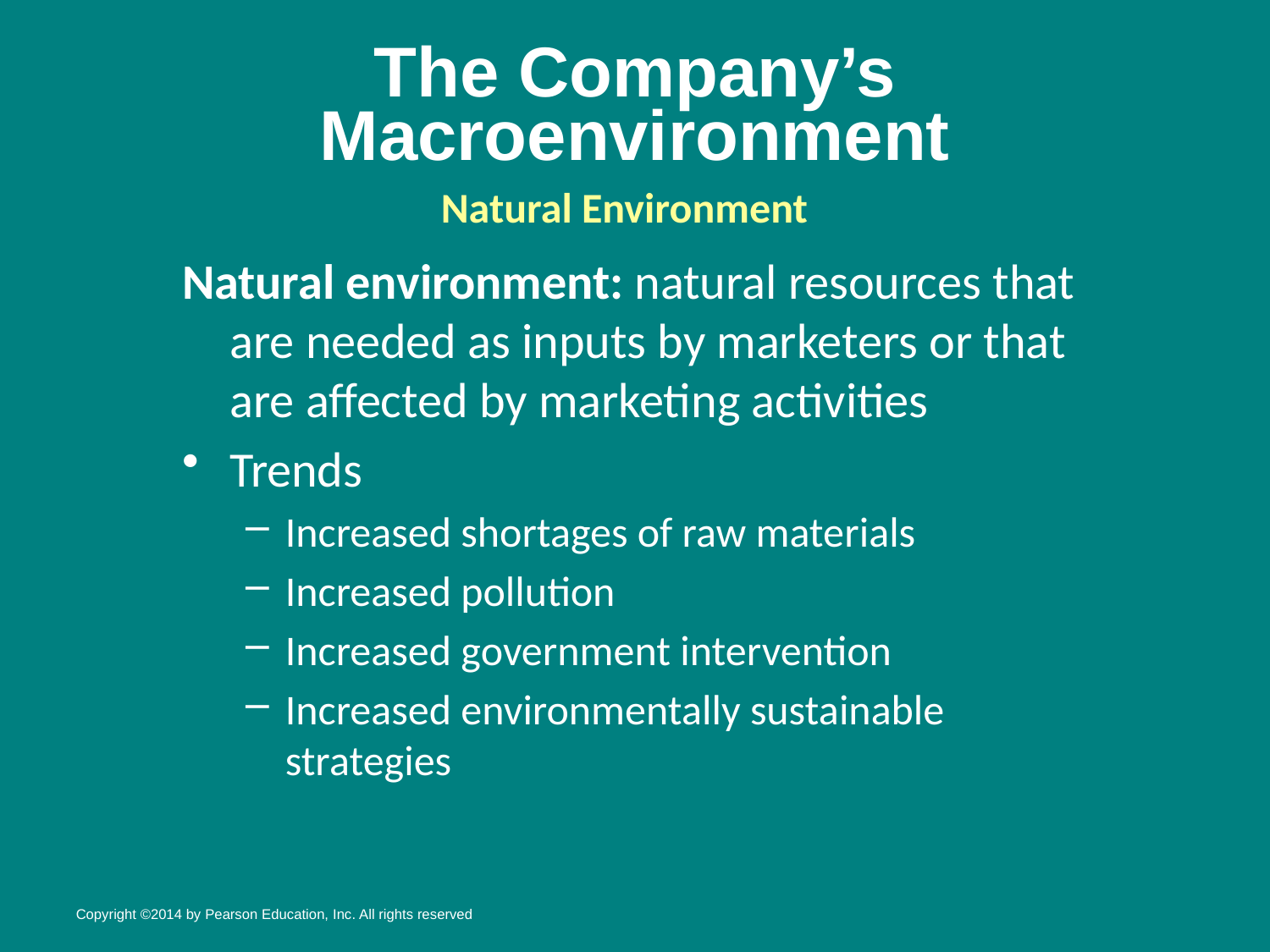

# The Company’s Macroenvironment
Natural Environment
Natural environment: natural resources that are needed as inputs by marketers or that are affected by marketing activities
Trends
Increased shortages of raw materials
Increased pollution
Increased government intervention
Increased environmentally sustainable strategies

Copyright ©2014 by Pearson Education, Inc. All rights reserved